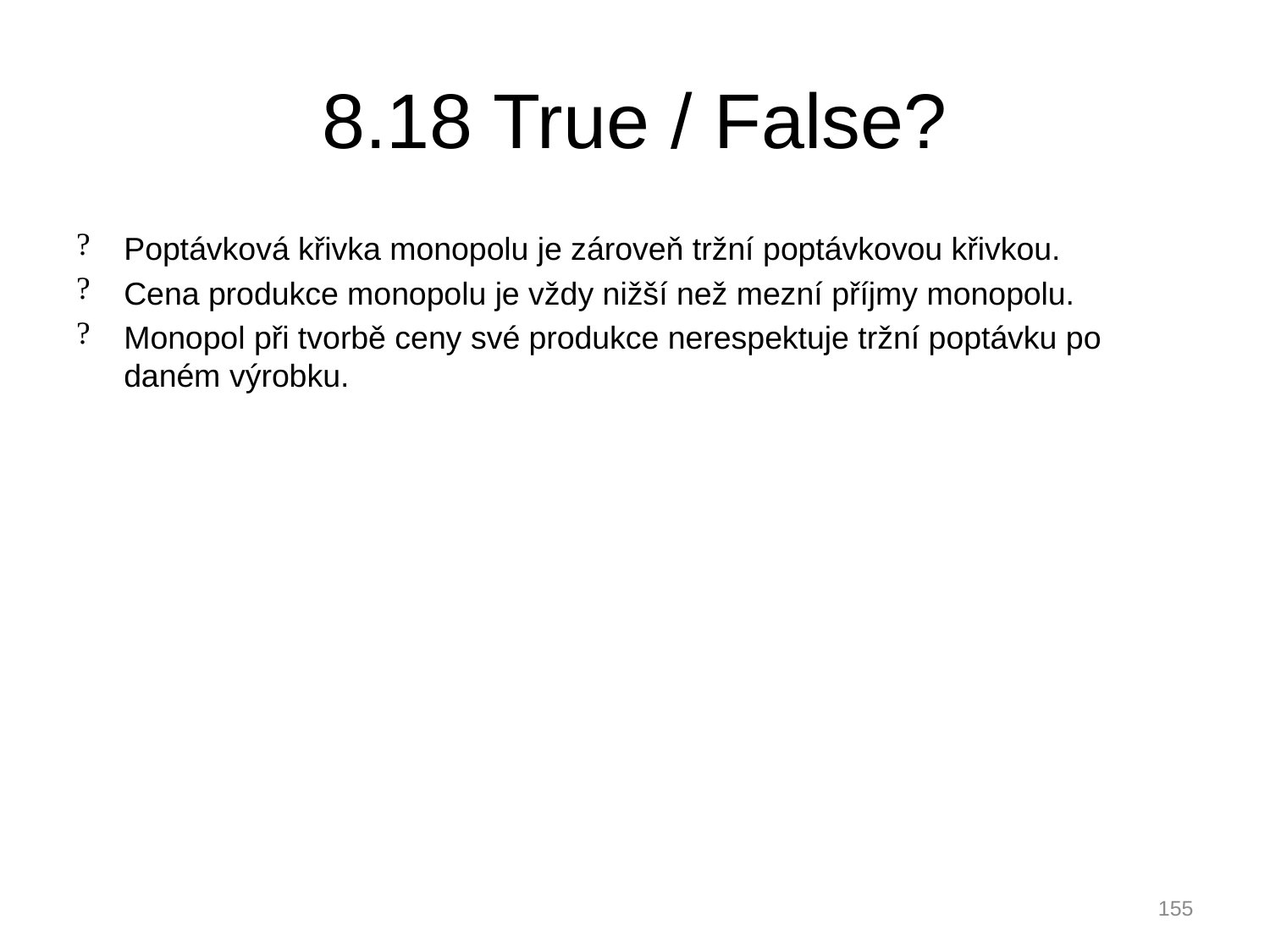

# 8.18 True / False?
Poptávková křivka monopolu je zároveň tržní poptávkovou křivkou.
Cena produkce monopolu je vždy nižší než mezní příjmy monopolu.
Monopol při tvorbě ceny své produkce nerespektuje tržní poptávku po daném výrobku.
155